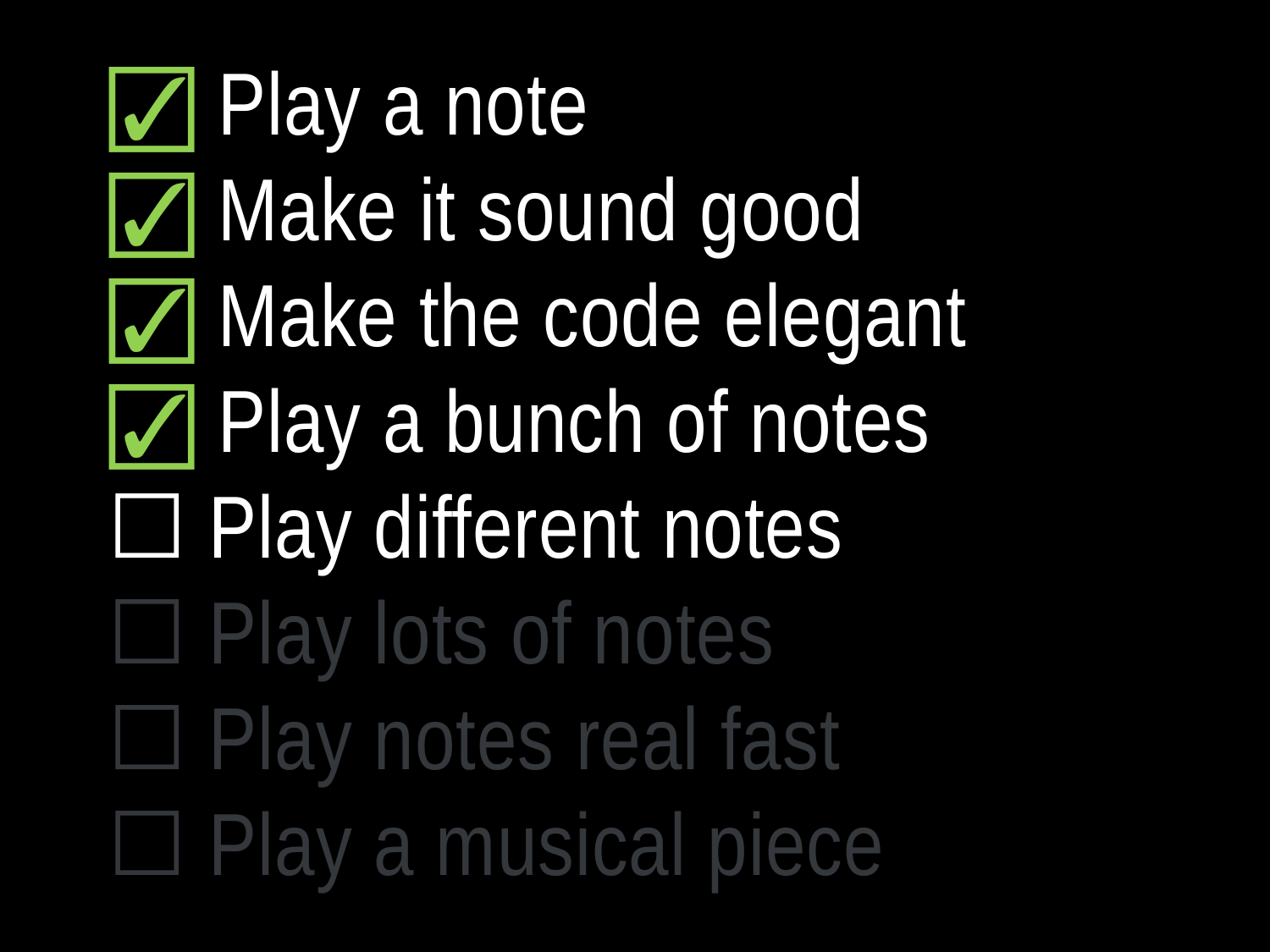

# ☑ Play a note
☑ Make it sound good
☑ Make the code elegant
☑ Play a bunch of notes
☐ Play different notes
☐ Play lots of notes
☐ Play notes real fast
☐ Play a musical piece